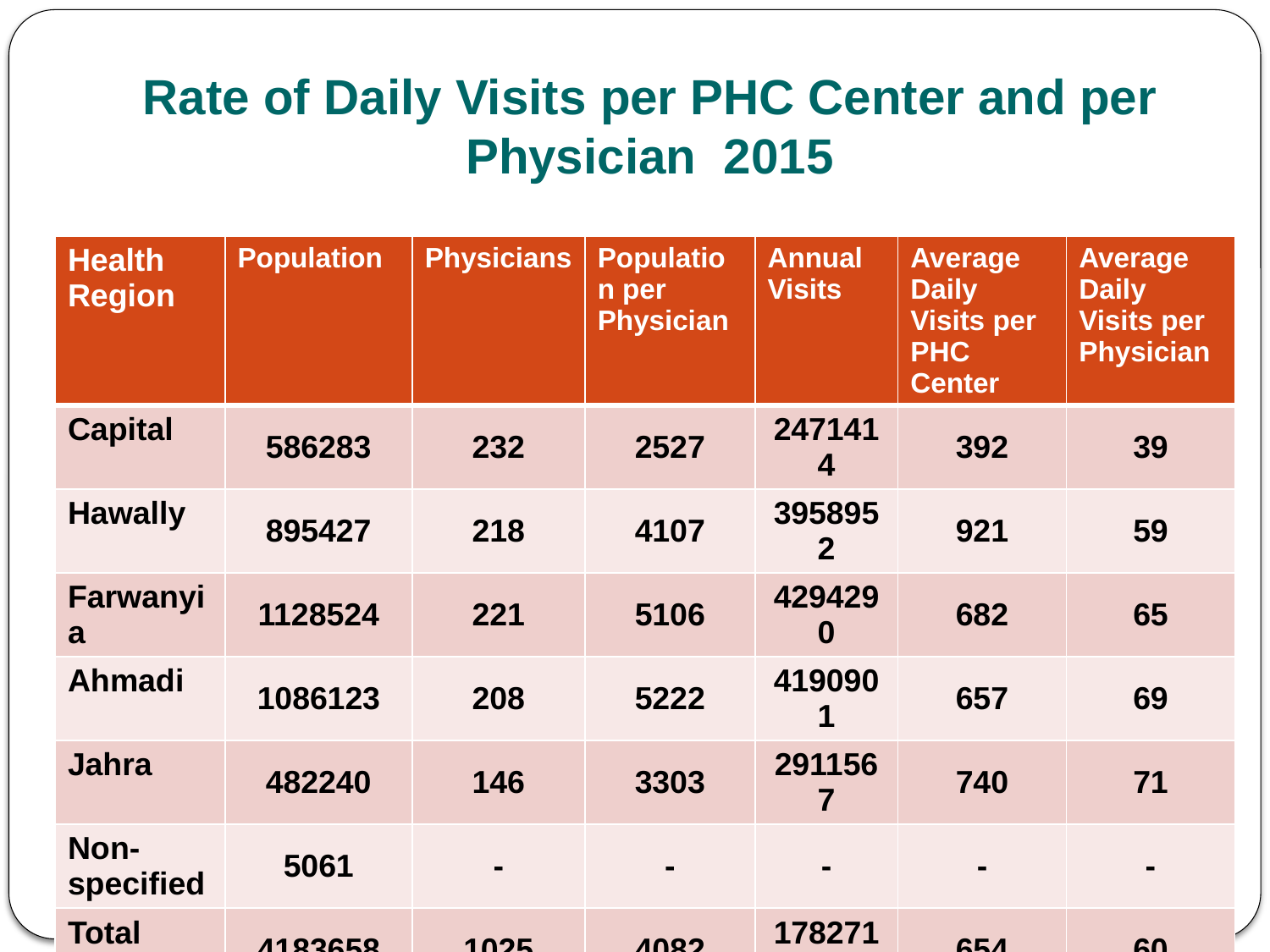

# Rate of Daily Visits per PHC Center and per Physician  2015
| Health Region | Population | Physicians | Population per Physician | Annual Visits | Average Daily Visits per PHC Center | Average Daily Visits per Physician |
| --- | --- | --- | --- | --- | --- | --- |
| Capital | 586283 | 232 | 2527 | 2471414 | 392 | 39 |
| Hawally | 895427 | 218 | 4107 | 3958952 | 921 | 59 |
| Farwanyia | 1128524 | 221 | 5106 | 4294290 | 682 | 65 |
| Ahmadi | 1086123 | 208 | 5222 | 4190901 | 657 | 69 |
| Jahra | 482240 | 146 | 3303 | 2911567 | 740 | 71 |
| Non-specified | 5061 | - | - | - | - | - |
| Total | 4183658 | 1025 | 4082 | 17827124 | 654 | 60 |